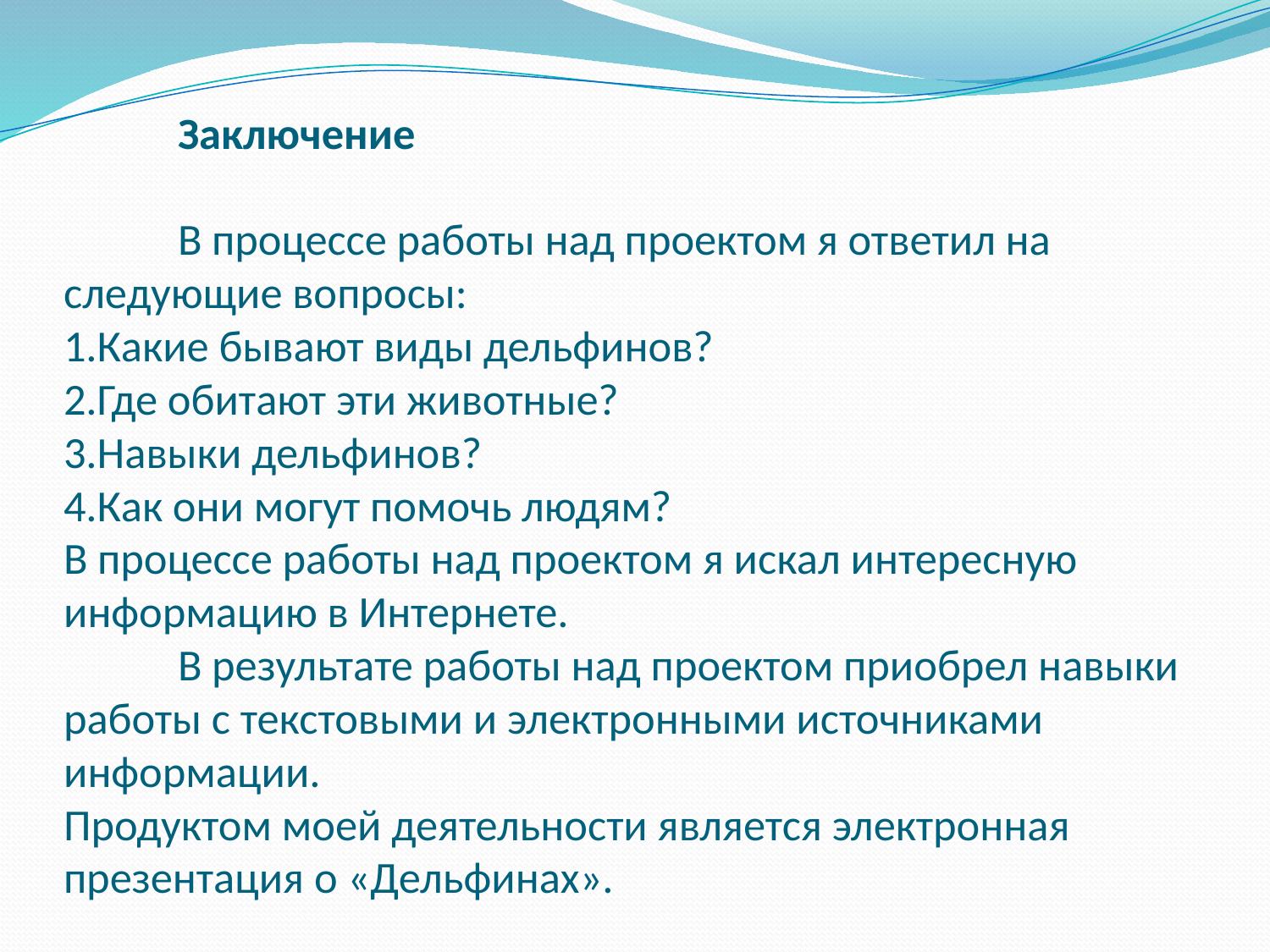

# Заключение В процессе работы над проектом я ответил на следующие вопросы: 1.Какие бывают виды дельфинов? 2.Где обитают эти животные? 3.Навыки дельфинов? 4.Как они могут помочь людям? В процессе работы над проектом я искал интересную информацию в Интернете. В результате работы над проектом приобрел навыки работы с текстовыми и электронными источниками информации. Продуктом моей деятельности является электронная презентация о «Дельфинах».